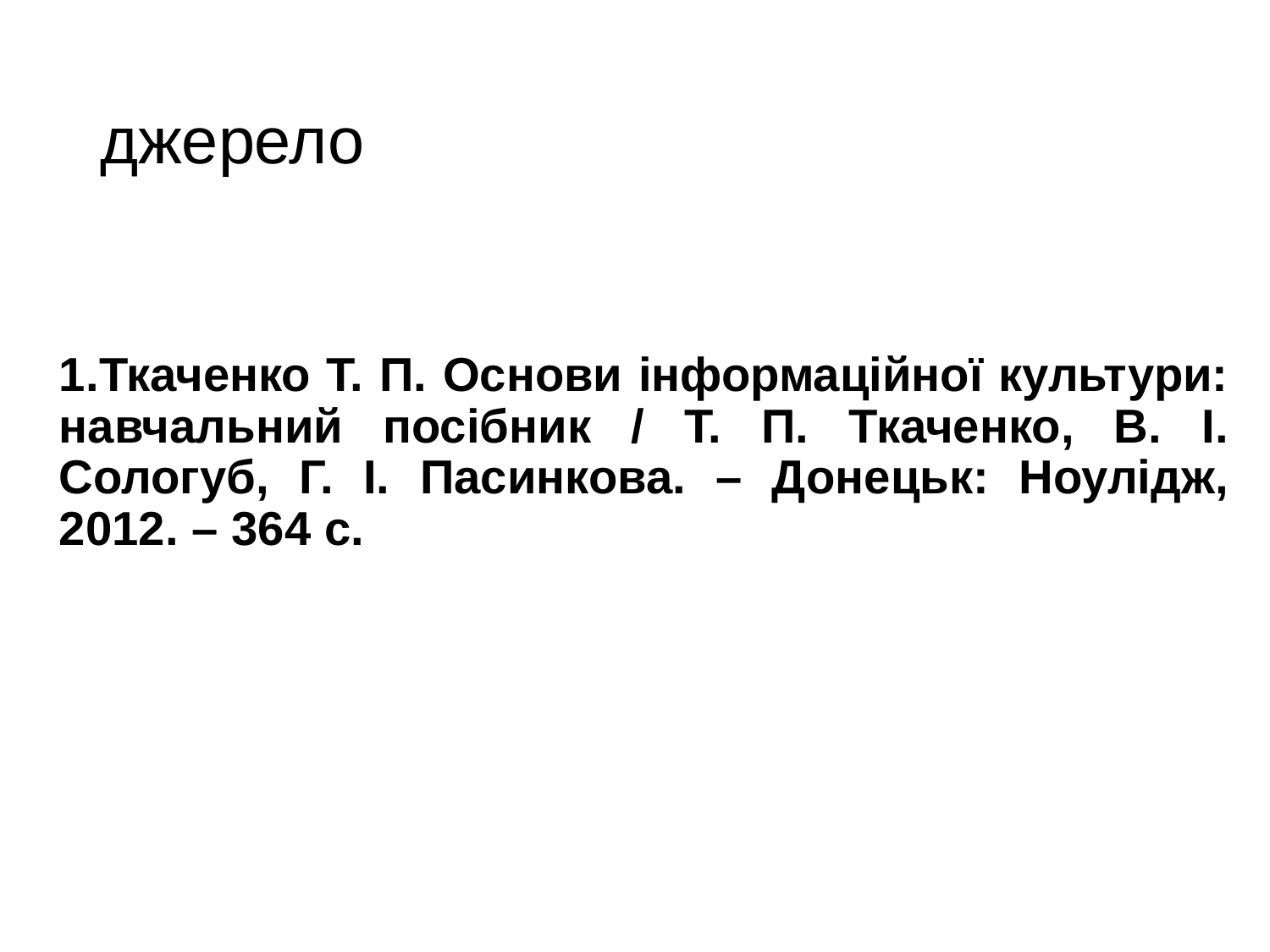

# джерело
1.Ткаченко Т. П. Основи інформаційної культури: навчальний посібник / Т. П. Ткаченко, В. І. Сологуб, Г. І. Пасинкова. – Донецьк: Ноулідж, 2012. – 364 с.